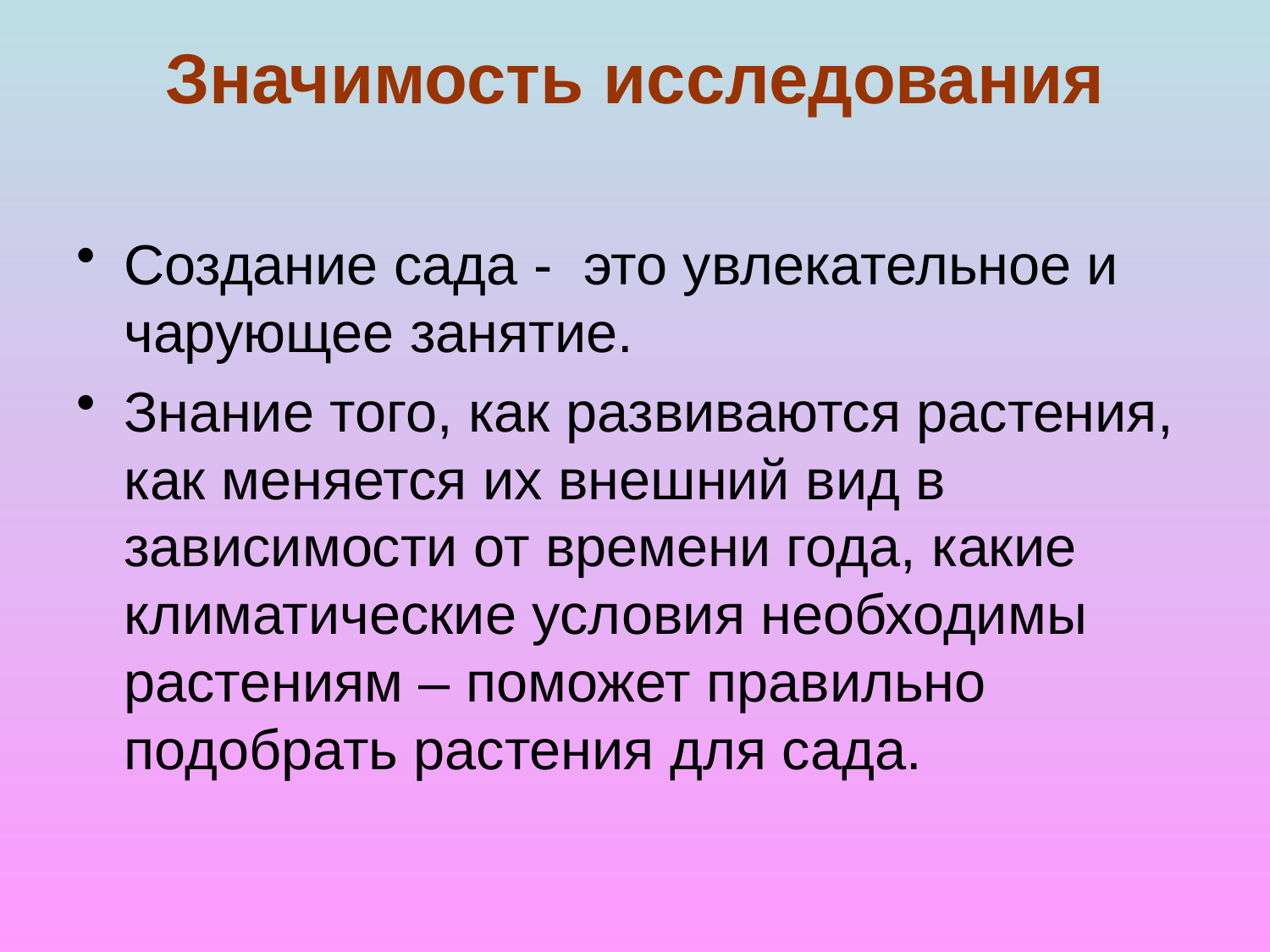

# Значимость исследования
Создание сада -  это увлекательное и чарующее занятие.
Знание того, как развиваются растения, как меняется их внешний вид в зависимости от времени года, какие климатические условия необходимы растениям – поможет правильно подобрать растения для сада.